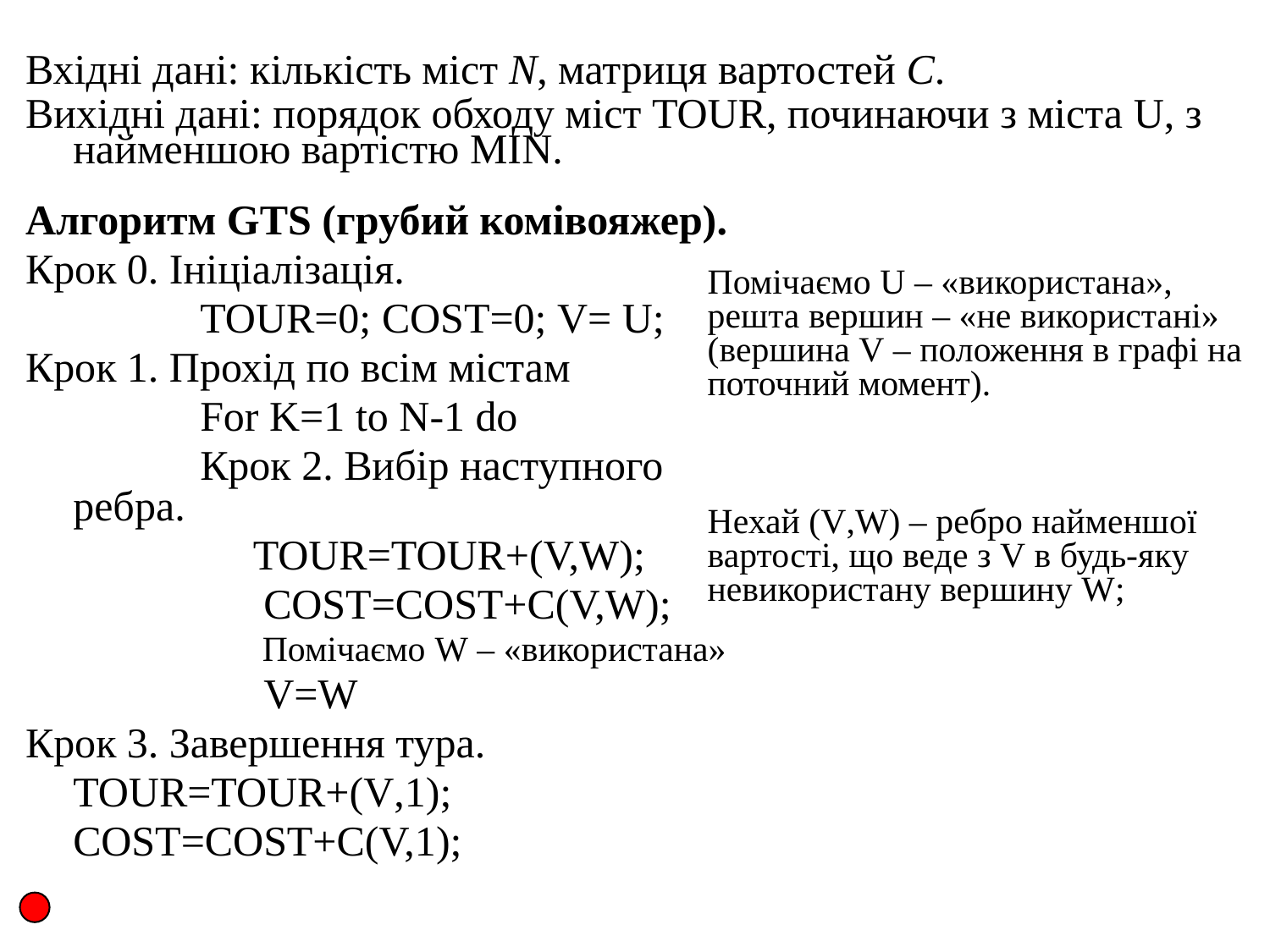

Вхідні дані: кількість міст N, матриця вартостей C.
Вихідні дані: порядок обходу міст TOUR, починаючи з міста U, з найменшою вартістю MIN.
Алгоритм GTS (грубий комівояжер).
Крок 0. Ініціалізація.
		TOUR=0; COST=0; V= U;
Крок 1. Прохід по всім містам
		For K=1 to N-1 do
		Крок 2. Вибір наступного ребра.
		     TOUR=TOUR+(V,W);
		      COST=COST+C(V,W);
		       Помічаємо W – «використана»
		      V=W
Крок 3. Завершення тура.
	TOUR=TOUR+(V,1);
	COST=COST+C(V,1);
Помічаємо U – «використана», решта вершин – «не використані» (вершина V – положення в графі на поточний момент).
Нехай (V,W) – ребро найменшої вартості, що веде з V в будь-яку невикористану вершину W;